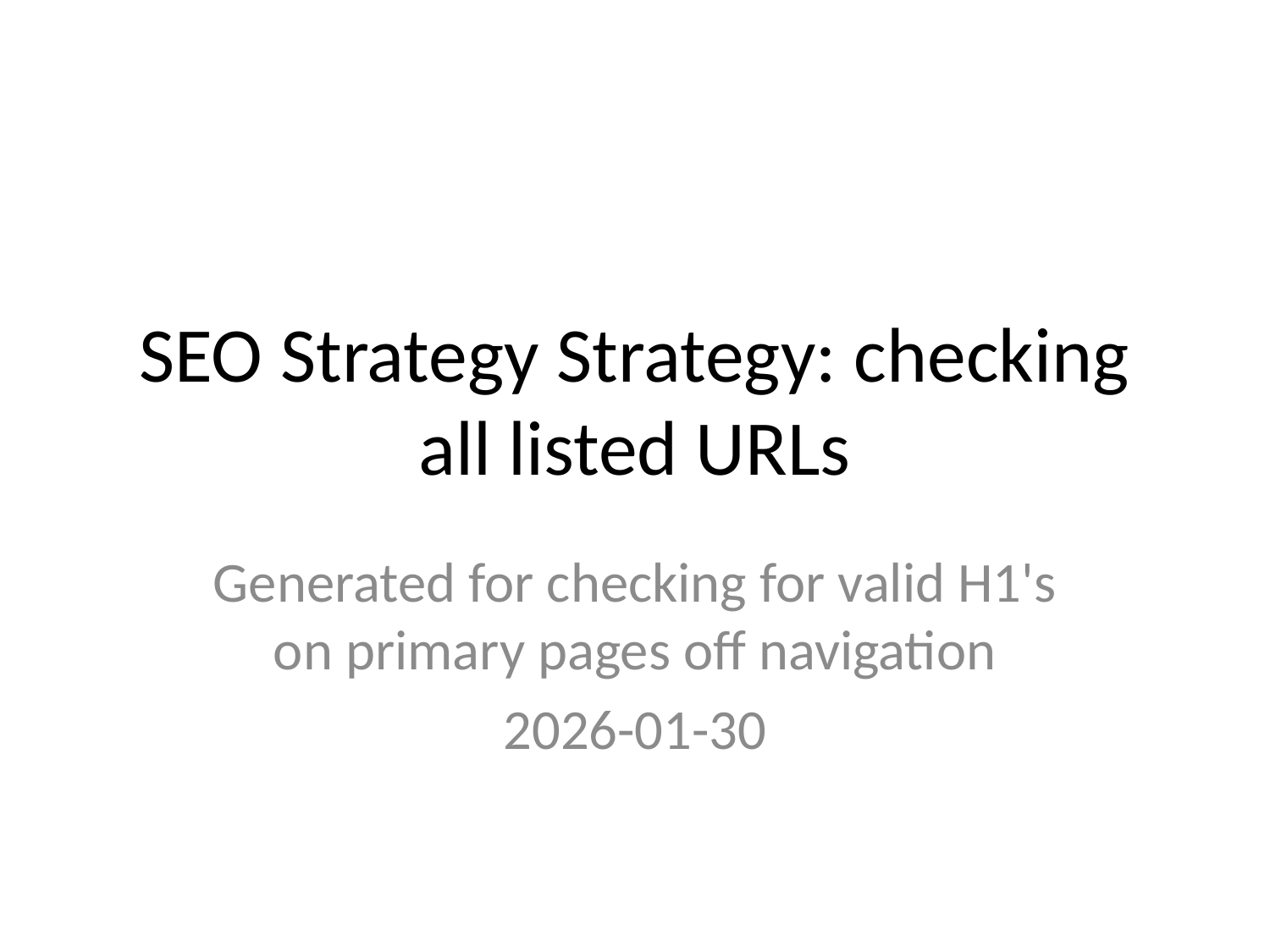

# SEO Strategy Strategy: checking all listed URLs
Generated for checking for valid H1's on primary pages off navigation
2026-01-30